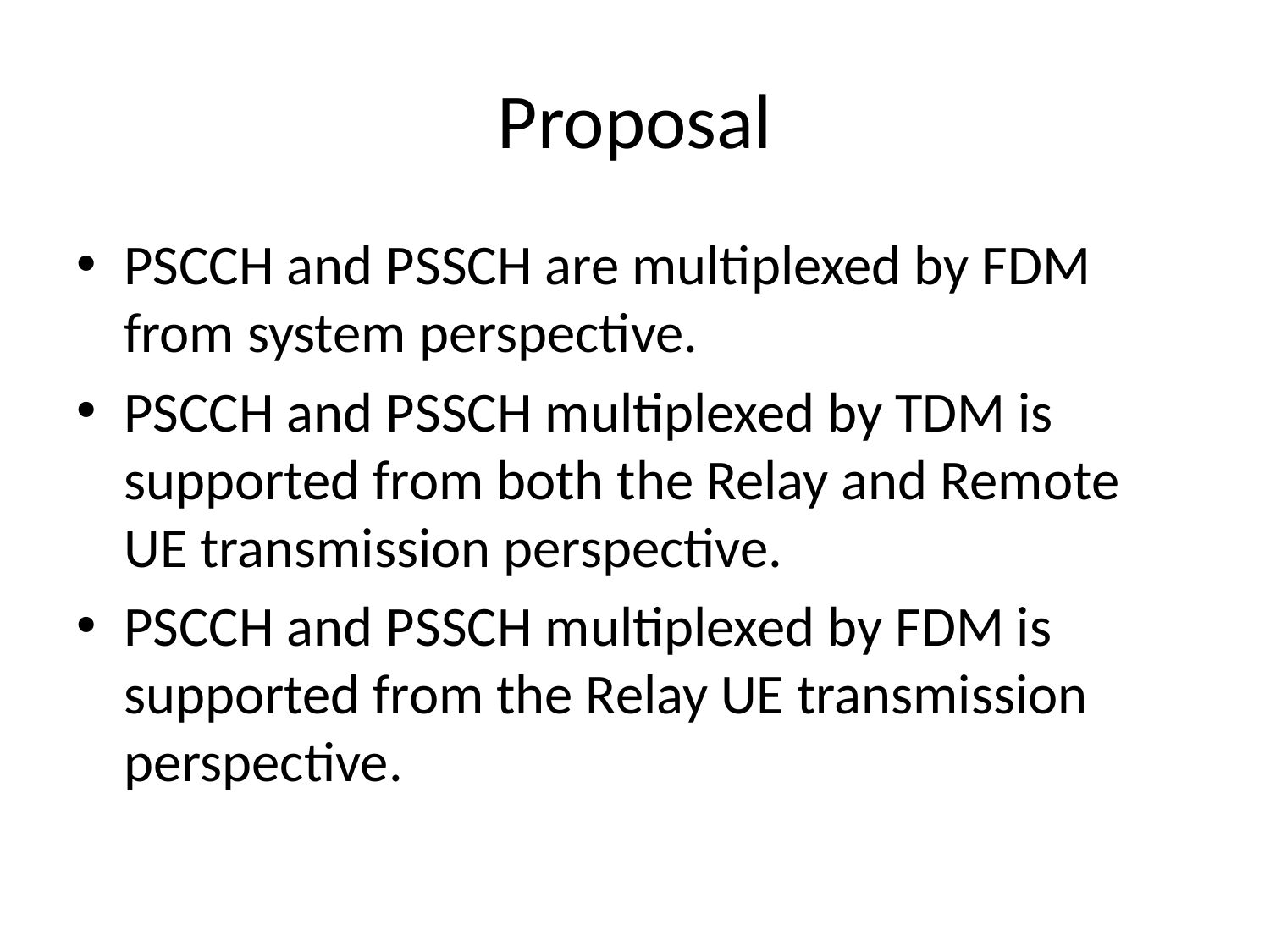

# Proposal
PSCCH and PSSCH are multiplexed by FDM from system perspective.
PSCCH and PSSCH multiplexed by TDM is supported from both the Relay and Remote UE transmission perspective.
PSCCH and PSSCH multiplexed by FDM is supported from the Relay UE transmission perspective.